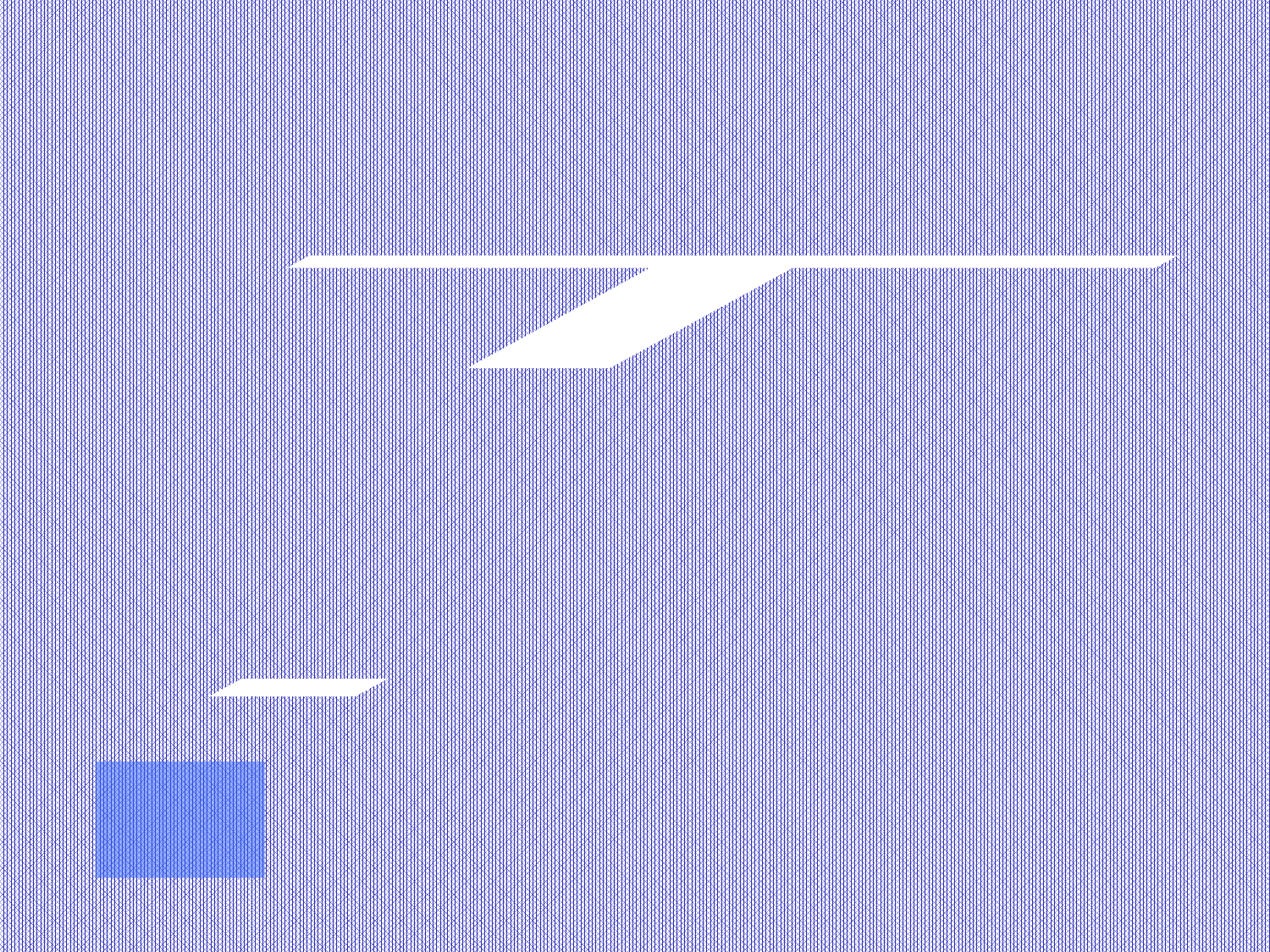

This knowledge and safety
training regarding hazardous materials
is an important first step to lab safety.